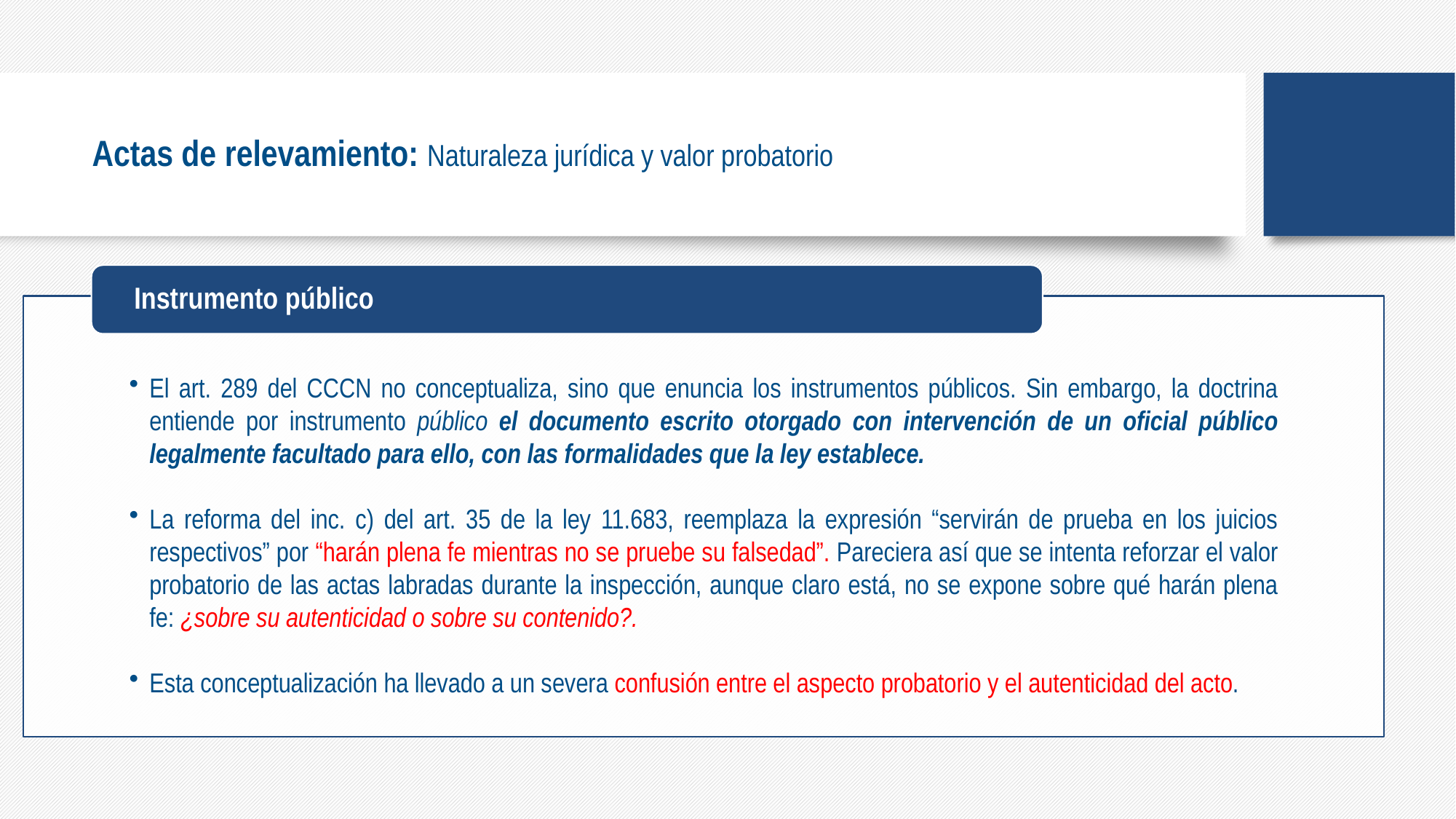

# Actas de relevamiento: Naturaleza jurídica y valor probatorio

El art. 289 del CCCN no conceptualiza, sino que enuncia los instrumentos públicos. Sin embargo, la doctrina entiende por instrumento público el documento escrito otorgado con intervención de un oficial público legalmente facultado para ello, con las formalidades que la ley establece.

La reforma del inc. c) del art. 35 de la ley 11.683, reemplaza la expresión “servirán de prueba en los juicios respectivos” por “harán plena fe mientras no se pruebe su falsedad”. Pareciera así que se intenta reforzar el valor probatorio de las actas labradas durante la inspección, aunque claro está, no se expone sobre qué harán plena fe: ¿sobre su autenticidad o sobre su contenido?.

Esta conceptualización ha llevado a un severa confusión entre el aspecto probatorio y el autenticidad del acto.
Instrumento público